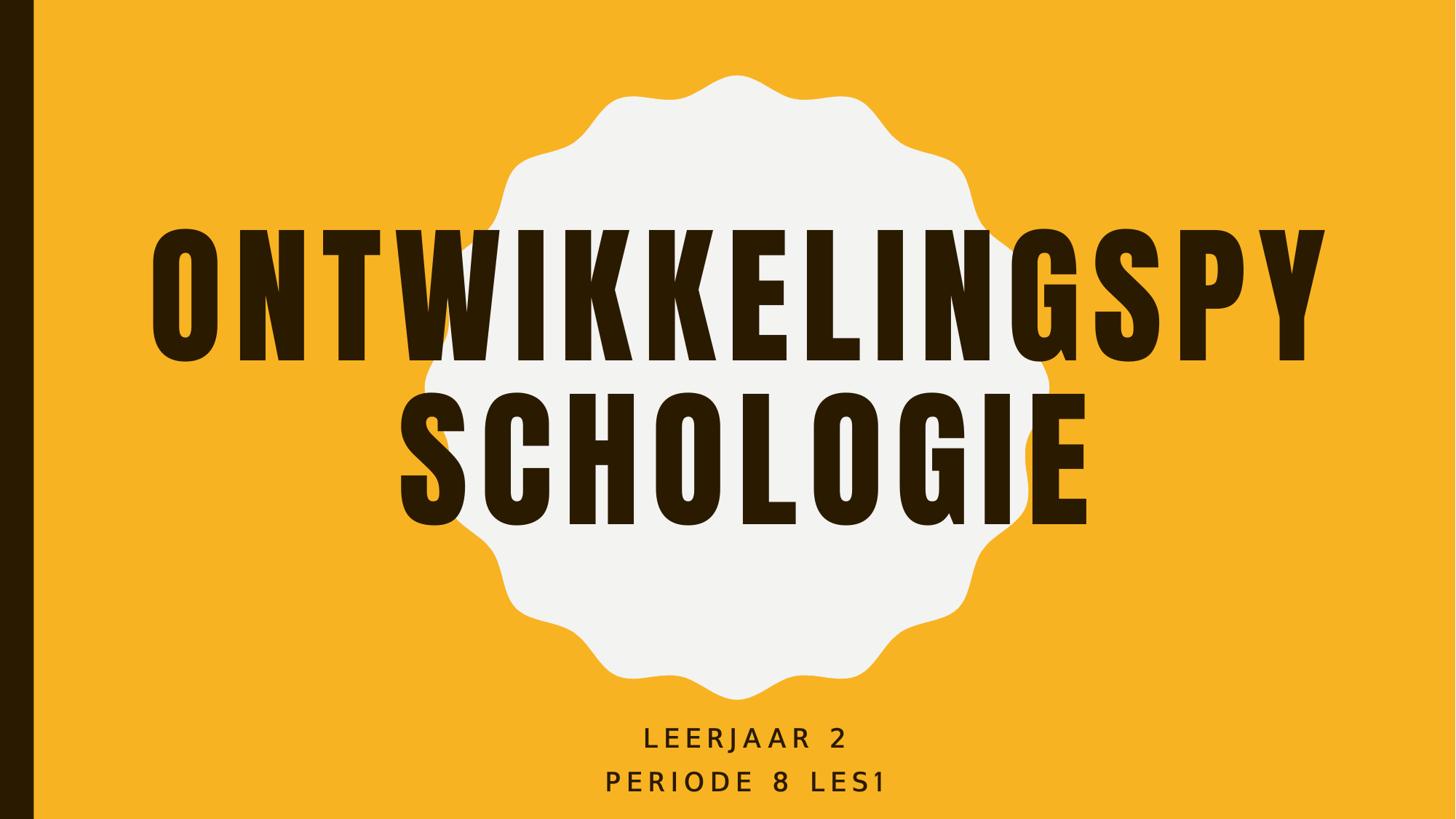

# Ontwikkelingspyschologie
Leerjaar 2
Periode 8 les1